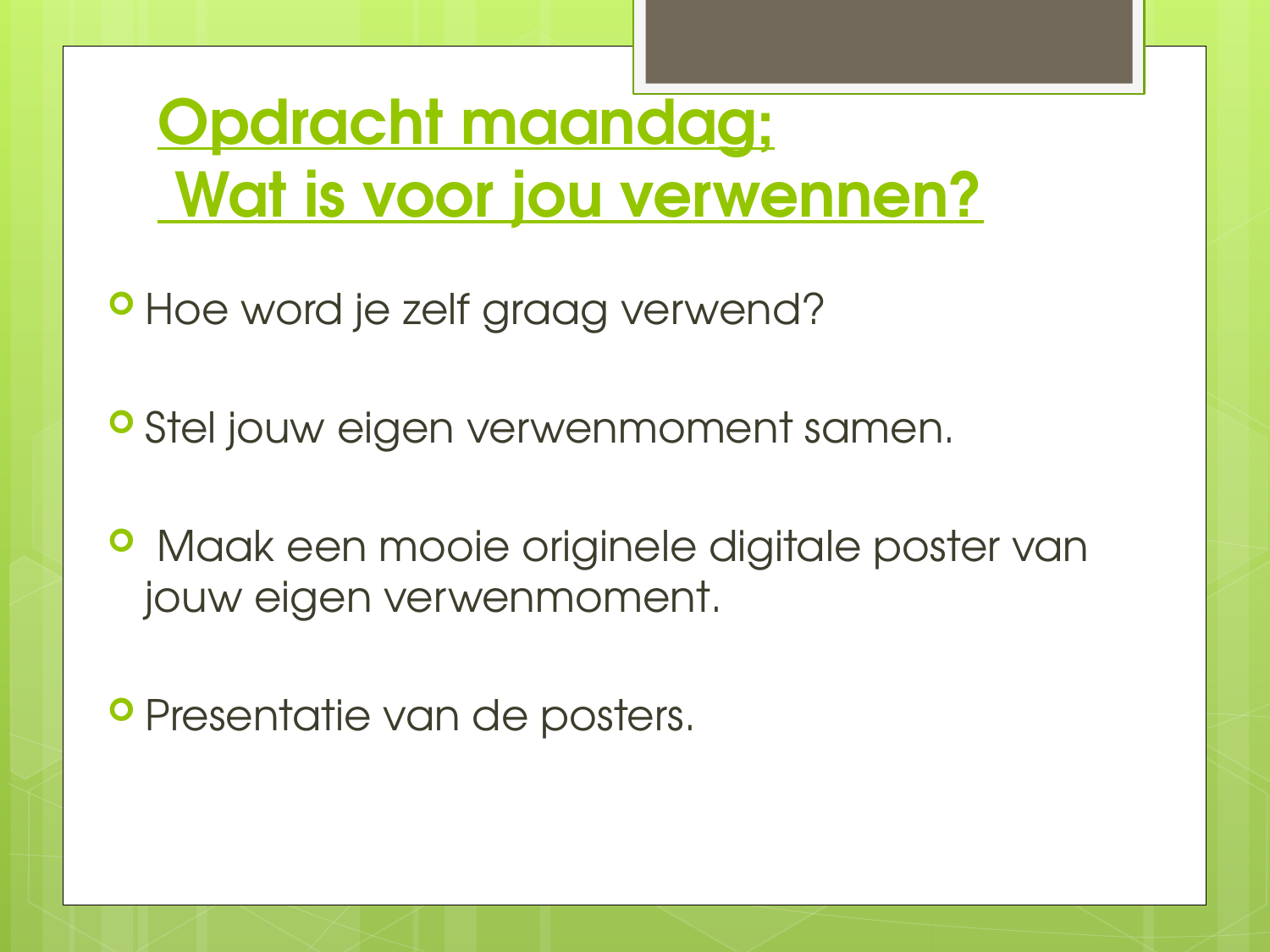

# Opdracht maandag; Wat is voor jou verwennen?
Hoe word je zelf graag verwend?

Stel jouw eigen verwenmoment samen.

 Maak een mooie originele digitale poster van jouw eigen verwenmoment.

Presentatie van de posters.